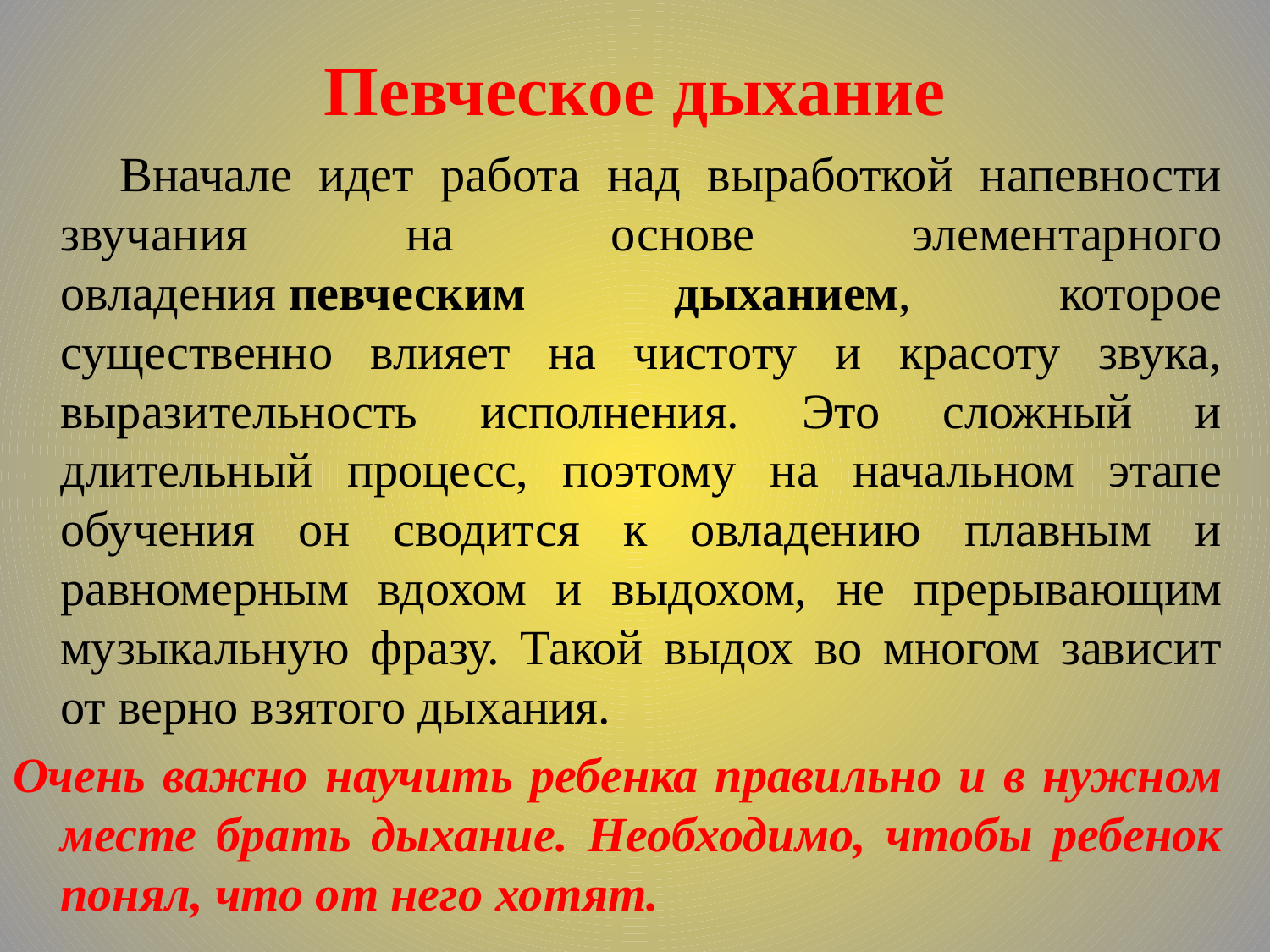

# Певческое дыхание
    Вначале идет работа над выработкой напевности звучания на основе элементарного овладения певческим дыханием, которое существенно влияет на чистоту и красоту звука, выразительность исполнения. Это сложный и длительный процесс, поэтому на начальном этапе обучения он сводится к овладению плавным и равномерным вдохом и выдохом, не прерывающим музыкальную фразу. Такой выдох во многом зависит от верно взятого дыхания.
Очень важно научить ребенка правильно и в нужном месте брать дыхание. Необходимо, чтобы ребенок понял, что от него хотят.